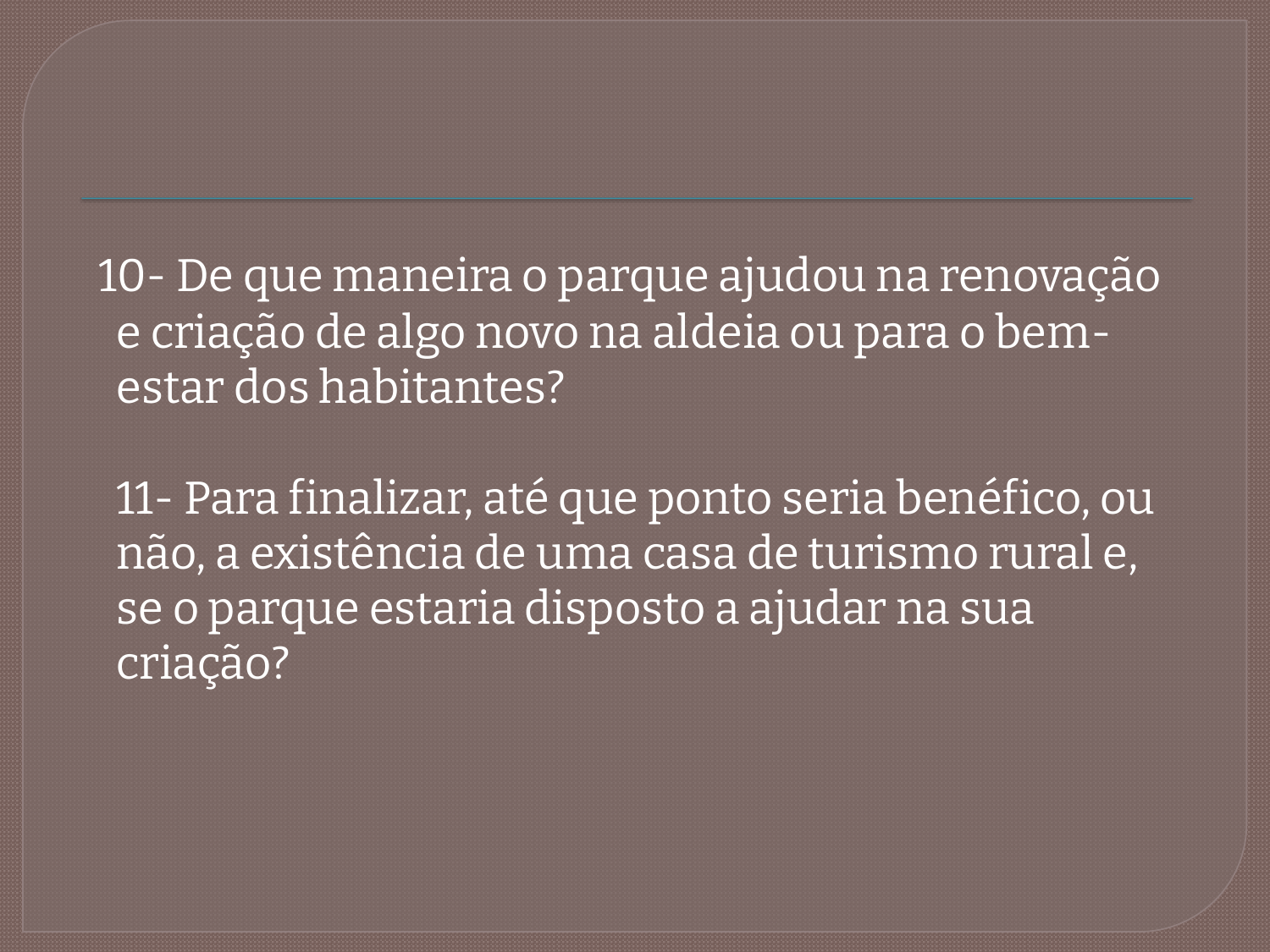

10- De que maneira o parque ajudou na renovação e criação de algo novo na aldeia ou para o bem-estar dos habitantes?
 
11- Para finalizar, até que ponto seria benéfico, ou não, a existência de uma casa de turismo rural e, se o parque estaria disposto a ajudar na sua criação?